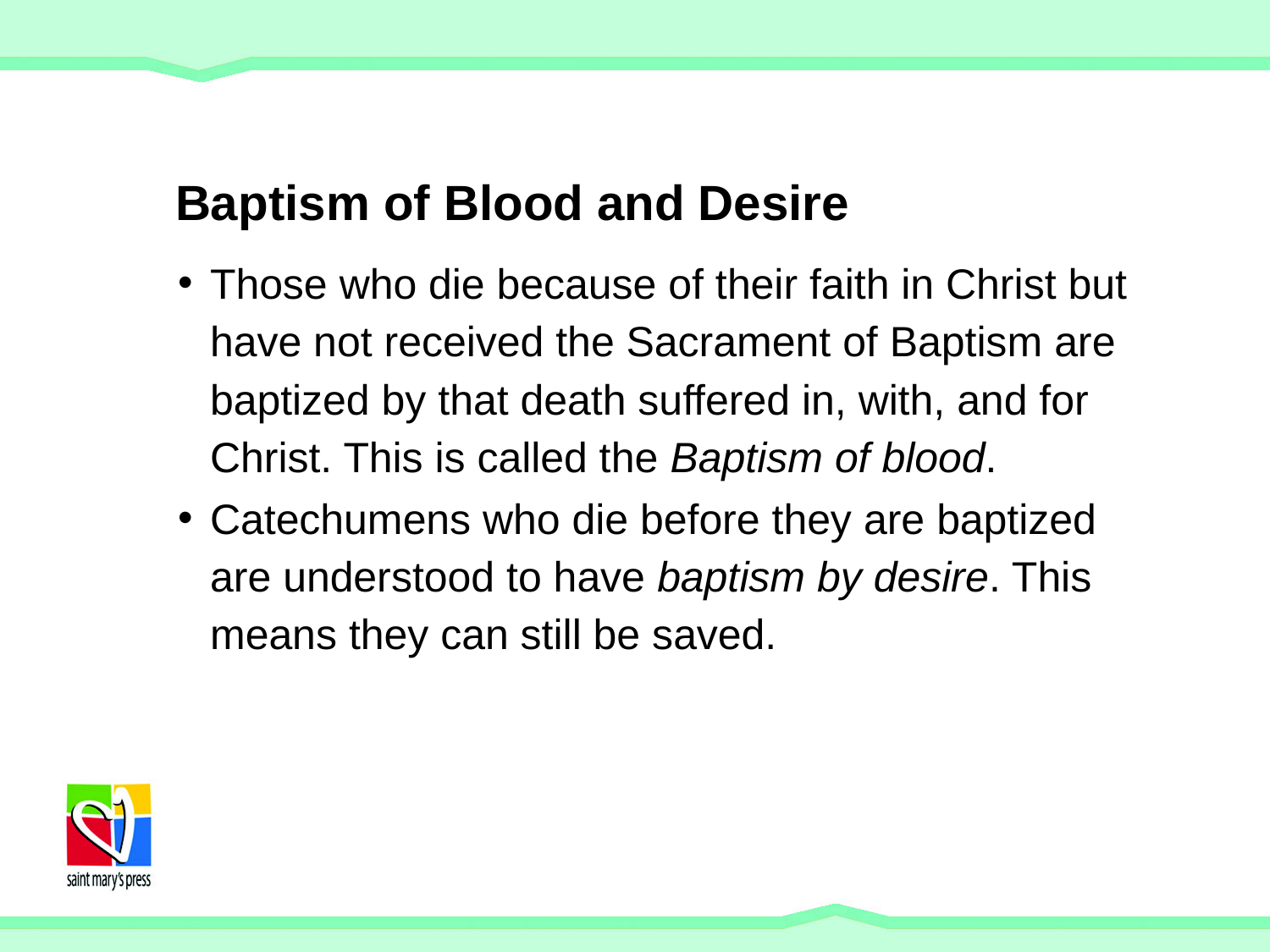

# Baptism of Blood and Desire
Those who die because of their faith in Christ but have not received the Sacrament of Baptism are baptized by that death suffered in, with, and for Christ. This is called the Baptism of blood.
Catechumens who die before they are baptized are understood to have baptism by desire. This means they can still be saved.